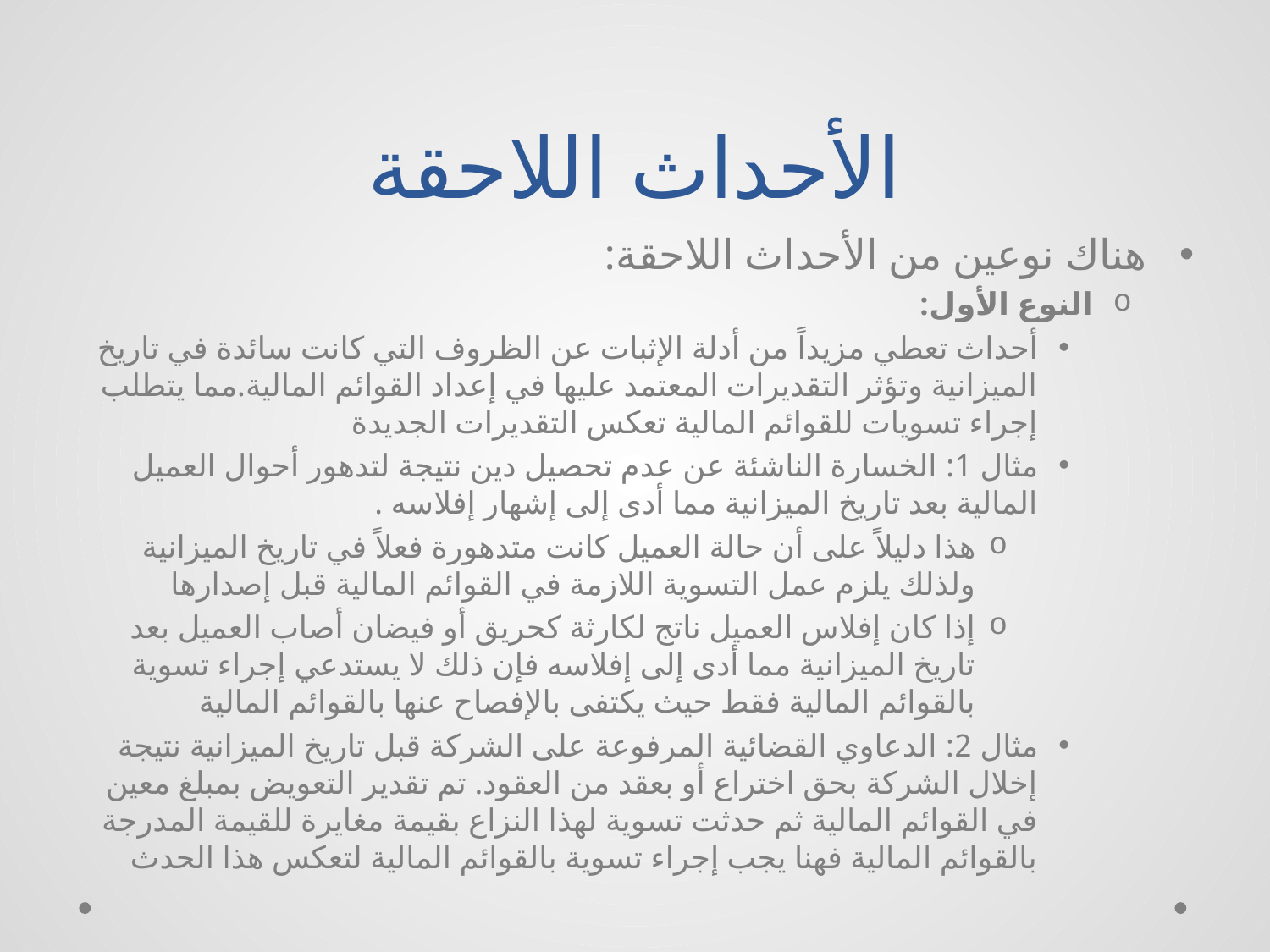

# الأحداث اللاحقة
هناك نوعين من الأحداث اللاحقة:
النوع الأول:
أحداث تعطي مزيداً من أدلة الإثبات عن الظروف التي كانت سائدة في تاريخ الميزانية وتؤثر التقديرات المعتمد عليها في إعداد القوائم المالية.مما يتطلب إجراء تسويات للقوائم المالية تعكس التقديرات الجديدة
مثال 1: الخسارة الناشئة عن عدم تحصيل دين نتيجة لتدهور أحوال العميل المالية بعد تاريخ الميزانية مما أدى إلى إشهار إفلاسه .
هذا دليلاً على أن حالة العميل كانت متدهورة فعلاً في تاريخ الميزانية ولذلك يلزم عمل التسوية اللازمة في القوائم المالية قبل إصدارها
إذا كان إفلاس العميل ناتج لكارثة كحريق أو فيضان أصاب العميل بعد تاريخ الميزانية مما أدى إلى إفلاسه فإن ذلك لا يستدعي إجراء تسوية بالقوائم المالية فقط حيث يكتفى بالإفصاح عنها بالقوائم المالية
مثال 2: الدعاوي القضائية المرفوعة على الشركة قبل تاريخ الميزانية نتيجة إخلال الشركة بحق اختراع أو بعقد من العقود. تم تقدير التعويض بمبلغ معين في القوائم المالية ثم حدثت تسوية لهذا النزاع بقيمة مغايرة للقيمة المدرجة بالقوائم المالية فهنا يجب إجراء تسوية بالقوائم المالية لتعكس هذا الحدث